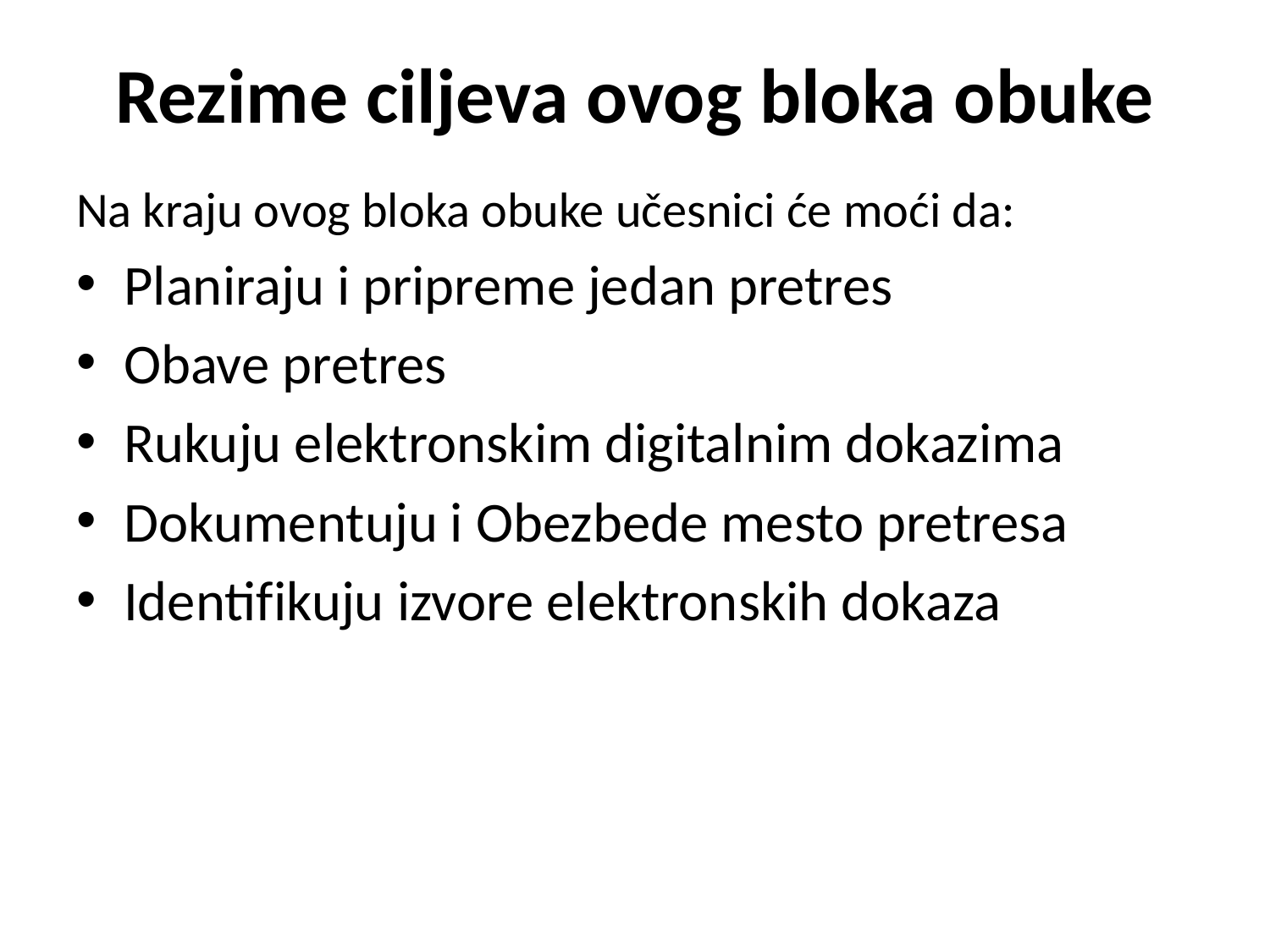

# Rezime ciljeva ovog bloka obuke
Na kraju ovog bloka obuke učesnici će moći da:
Planiraju i pripreme jedan pretres
Obave pretres
Rukuju elektronskim digitalnim dokazima
Dokumentuju i Obezbede mesto pretresa
Identifikuju izvore elektronskih dokaza